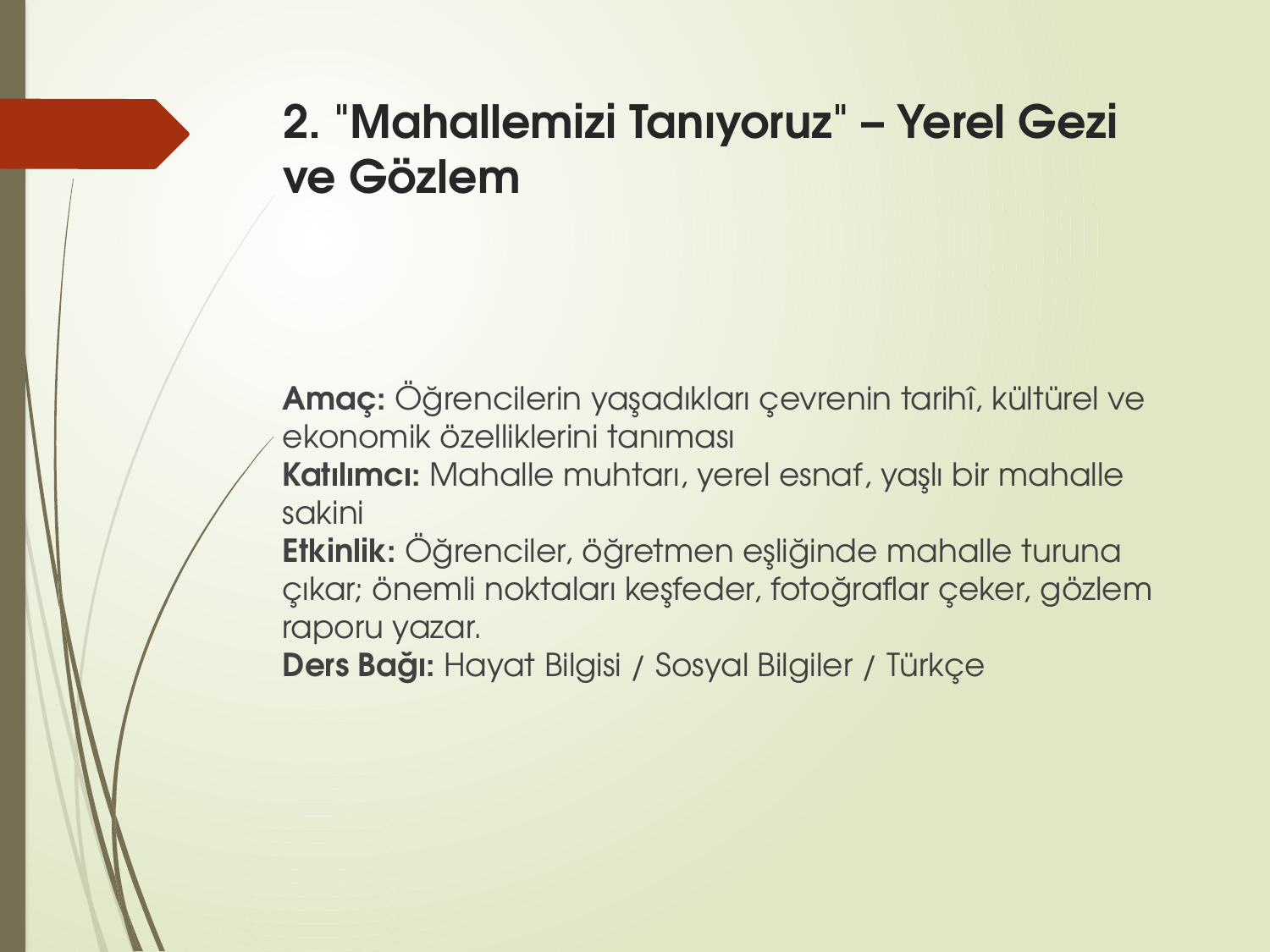

# 2. "Mahallemizi Tanıyoruz" – Yerel Gezi ve Gözlem
Amaç: Öğrencilerin yaşadıkları çevrenin tarihî, kültürel ve ekonomik özelliklerini tanıması
Katılımcı: Mahalle muhtarı, yerel esnaf, yaşlı bir mahalle sakini
Etkinlik: Öğrenciler, öğretmen eşliğinde mahalle turuna çıkar; önemli noktaları keşfeder, fotoğraflar çeker, gözlem raporu yazar.
Ders Bağı: Hayat Bilgisi / Sosyal Bilgiler / Türkçe